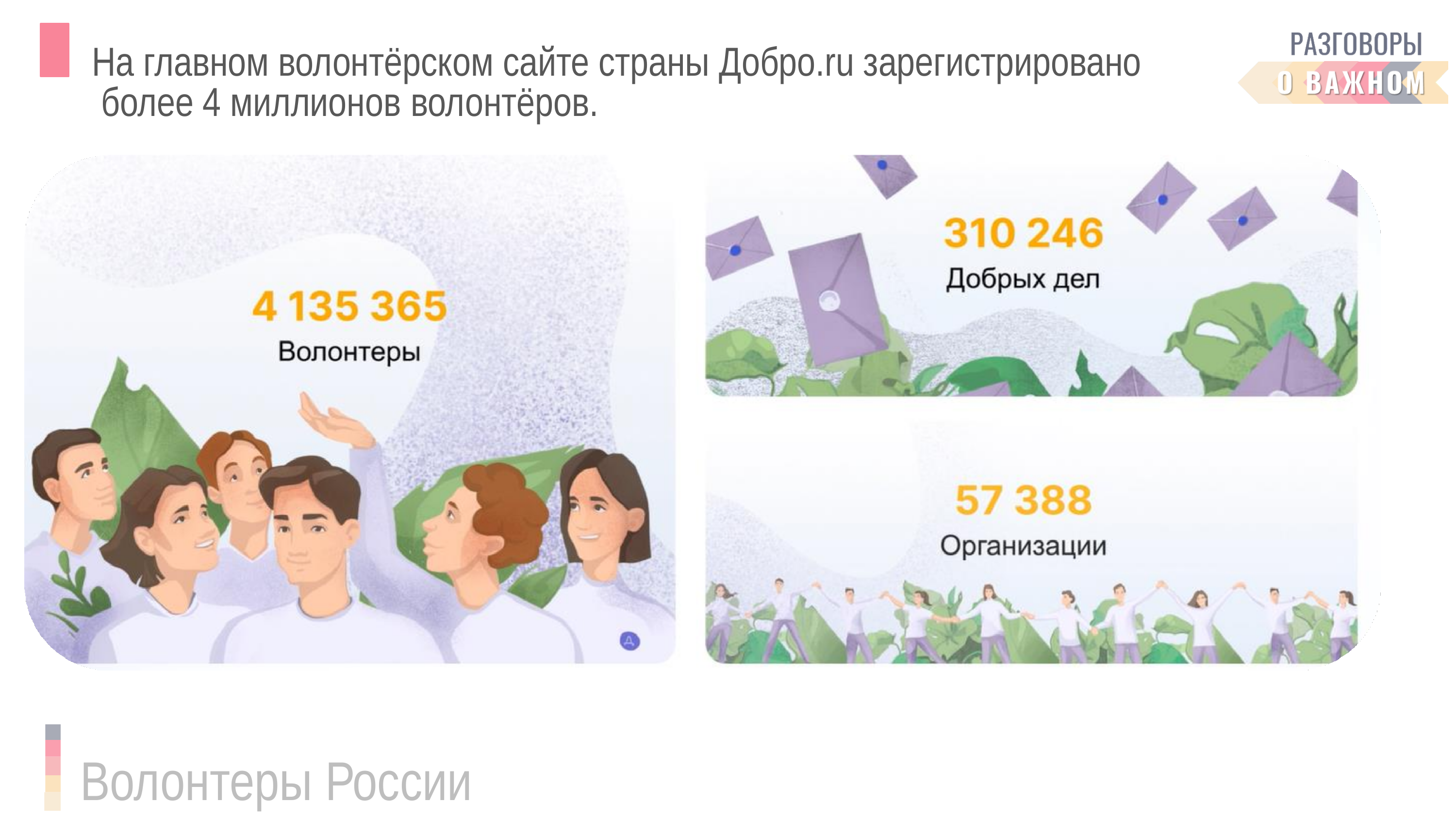

# На главном волонтёрском сайте страны Добро.ru зарегистрировано  более 4 миллионов волонтёров.

Волонтеры России